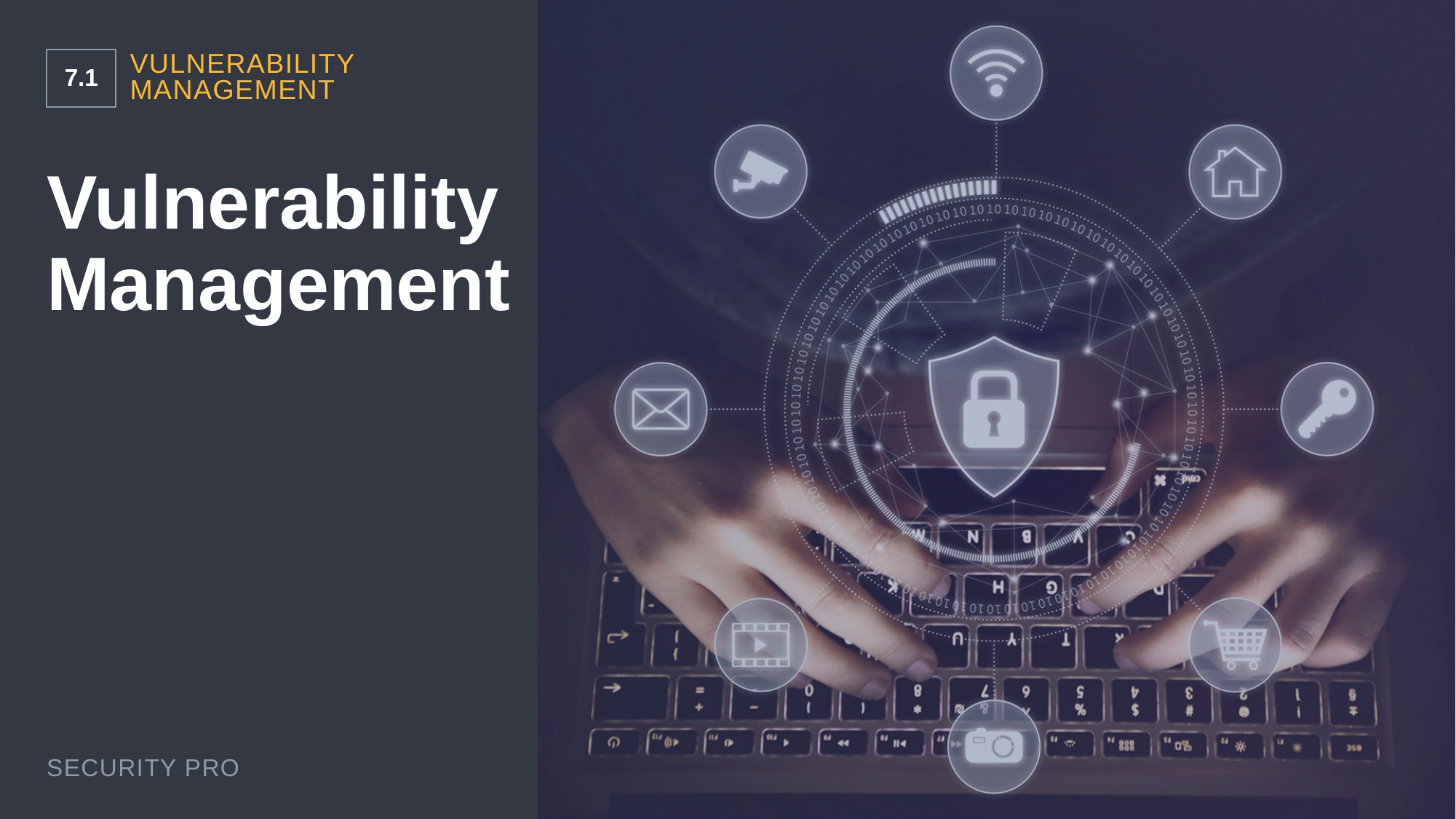

7.1
Vulnerability Management
# Vulnerability Management
Security Pro